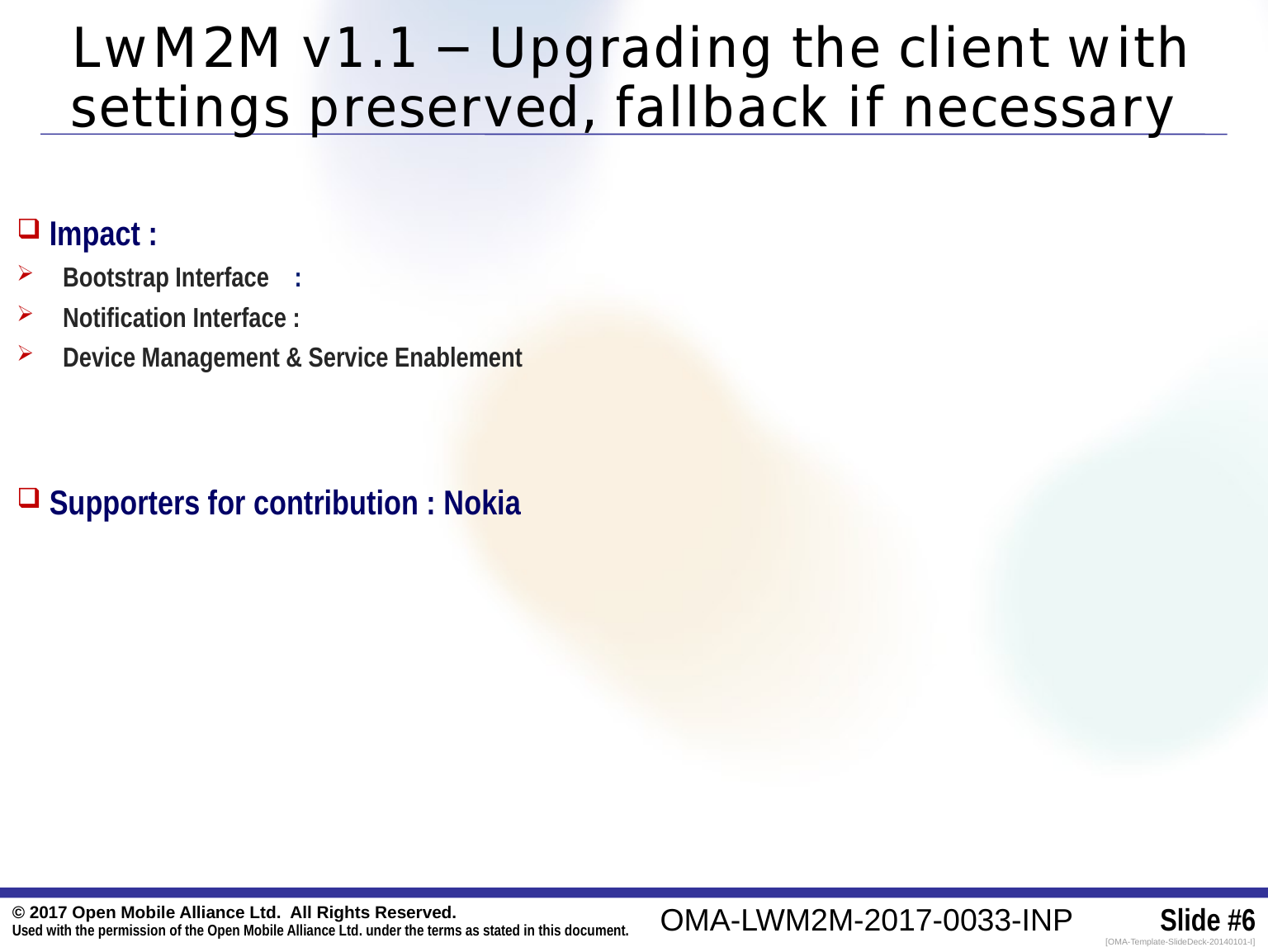

LwM2M v1.1 – Upgrading the client with settings preserved, fallback if necessary

 Impact :
Bootstrap Interface    :
Notification Interface :
Device Management & Service Enablement

 Supporters for contribution : Nokia